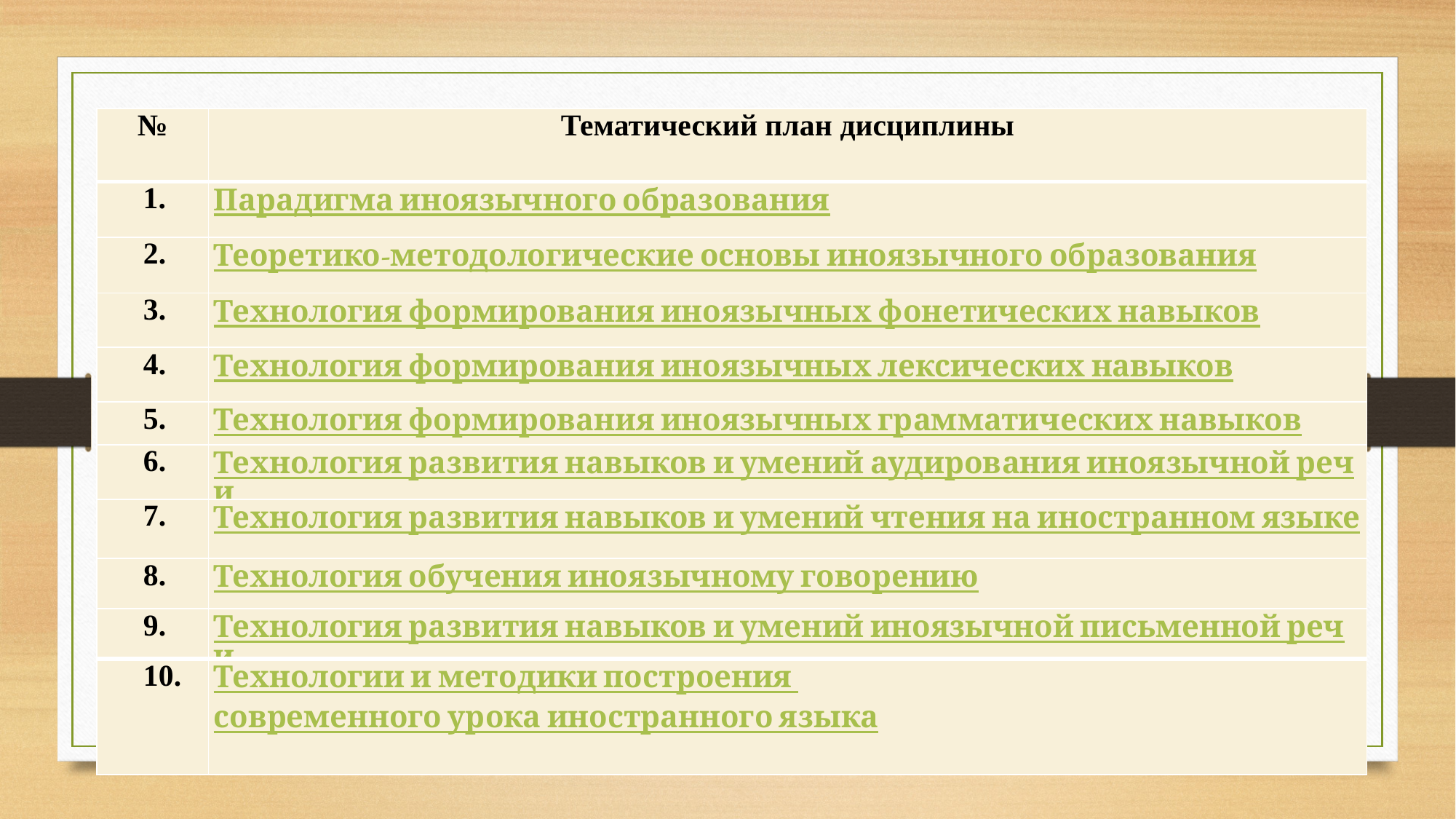

| № | Тематический план дисциплины |
| --- | --- |
|  | Парадигма иноязычного образования |
| 2. | Теоретико-методологические основы иноязычного образования |
| 3. | Технология формирования иноязычных фонетических навыков |
| 4. | Технология формирования иноязычных лексических навыков |
| 5. | Технология формирования иноязычных грамматических навыков |
| 6. | Технология развития навыков и умений аудирования иноязычной речи |
| 7. | Технология развития навыков и умений чтения на иностранном языке |
| 8. | Технология обучения иноязычному говорению |
| 9. | Технология развития навыков и умений иноязычной письменной речи |
| 10. | Технологии и методики построения современного урока иностранного языка |